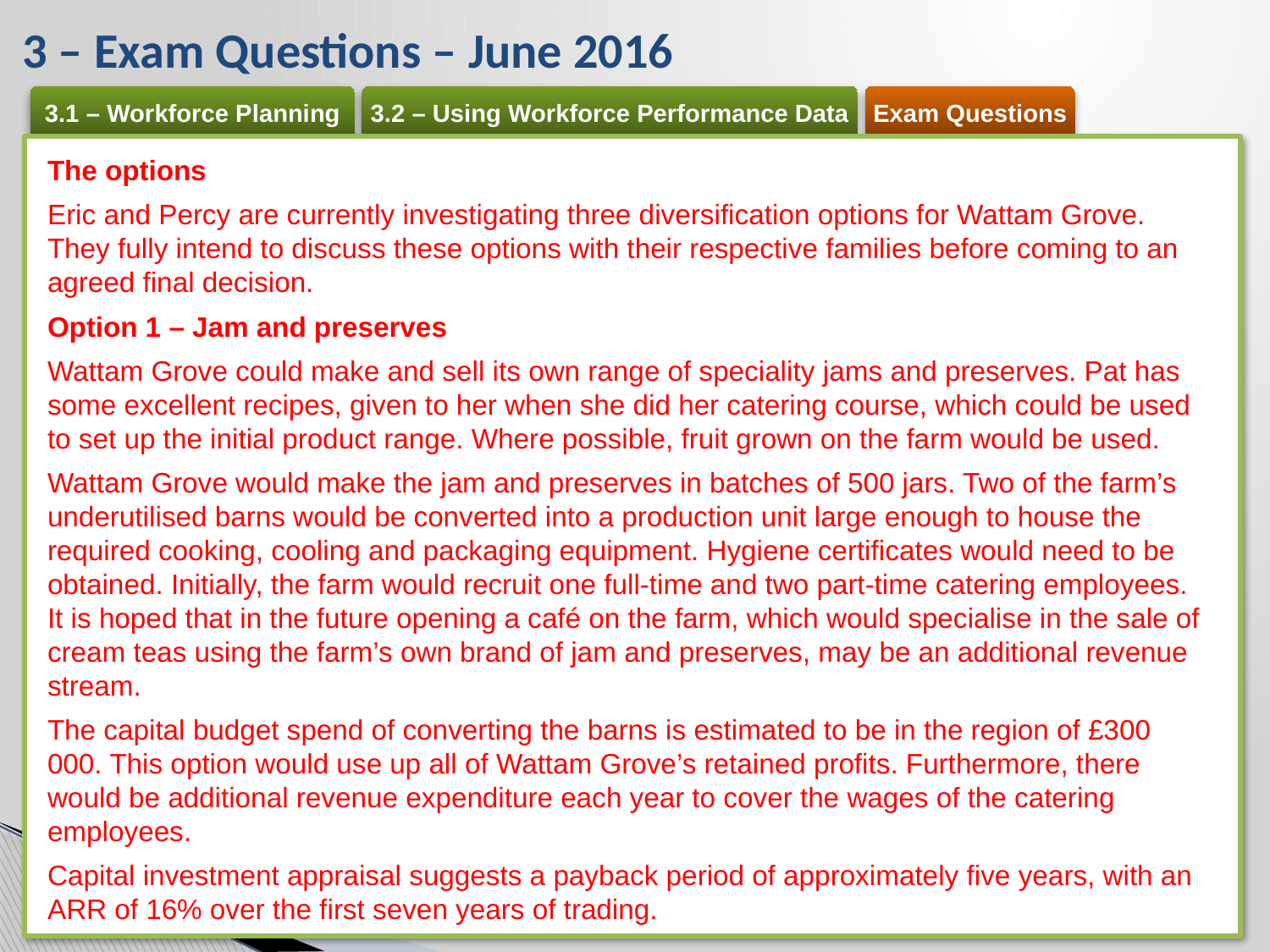

# 3 – Exam Questions – June 2016
The options
Eric and Percy are currently investigating three diversification options for Wattam Grove. They fully intend to discuss these options with their respective families before coming to an agreed final decision.
Option 1 – Jam and preserves
Wattam Grove could make and sell its own range of speciality jams and preserves. Pat has some excellent recipes, given to her when she did her catering course, which could be used to set up the initial product range. Where possible, fruit grown on the farm would be used.
Wattam Grove would make the jam and preserves in batches of 500 jars. Two of the farm’s underutilised barns would be converted into a production unit large enough to house the required cooking, cooling and packaging equipment. Hygiene certificates would need to be obtained. Initially, the farm would recruit one full-time and two part-time catering employees. It is hoped that in the future opening a café on the farm, which would specialise in the sale of cream teas using the farm’s own brand of jam and preserves, may be an additional revenue stream.
The capital budget spend of converting the barns is estimated to be in the region of £300 000. This option would use up all of Wattam Grove’s retained profits. Furthermore, there would be additional revenue expenditure each year to cover the wages of the catering employees.
Capital investment appraisal suggests a payback period of approximately five years, with an ARR of 16% over the first seven years of trading.